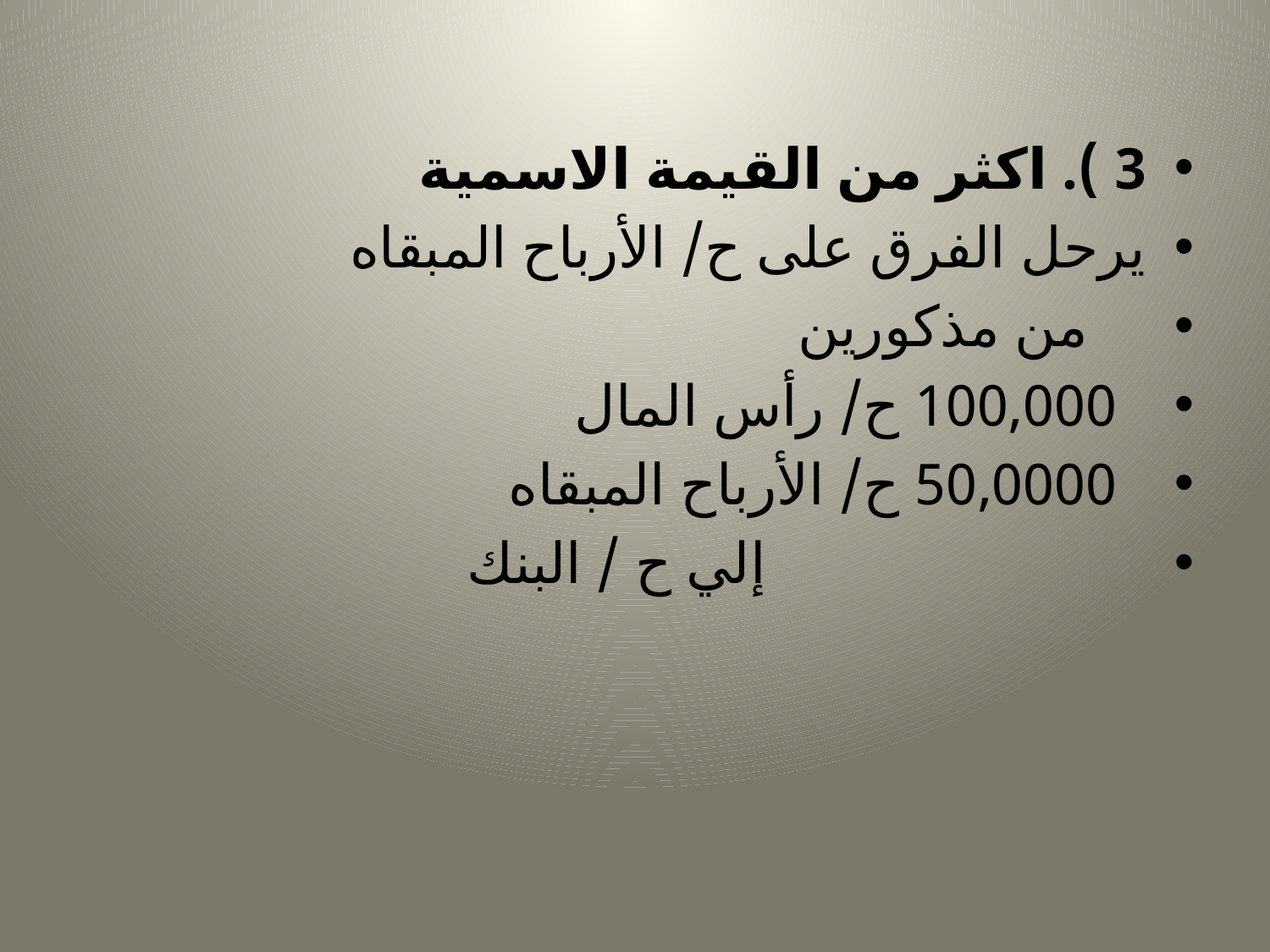

#
3 ). اكثر من القيمة الاسمية
يرحل الفرق على ح/ الأرباح المبقاه
    من مذكورين
  100,000 ح/ رأس المال
  50,0000 ح/ الأرباح المبقاه
                          إلي ح / البنك